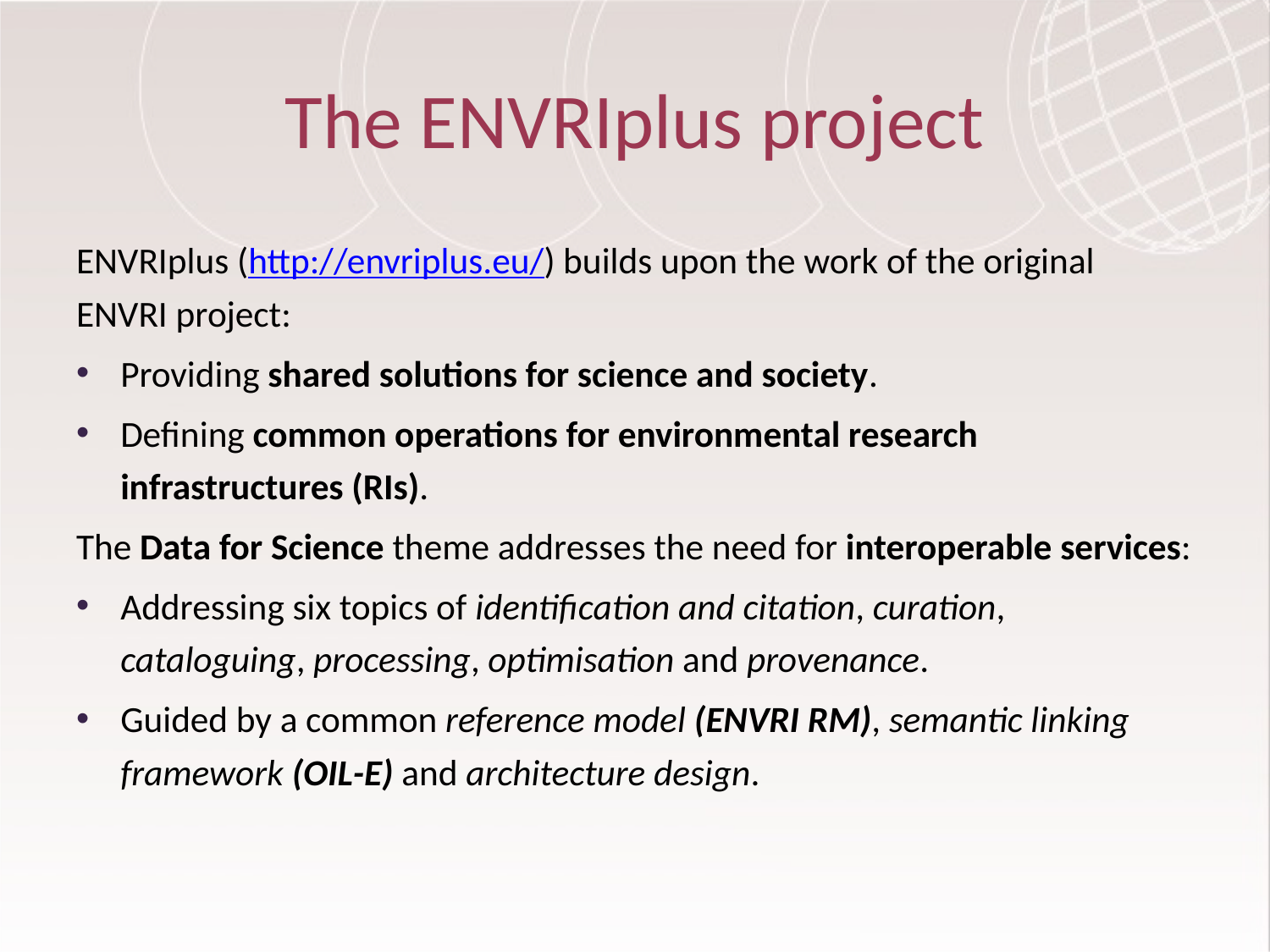

# The ENVRIplus project
ENVRIplus (http://envriplus.eu/) builds upon the work of the original ENVRI project:
Providing shared solutions for science and society.
Defining common operations for environmental research infrastructures (RIs).
The Data for Science theme addresses the need for interoperable services:
Addressing six topics of identification and citation, curation, cataloguing, processing, optimisation and provenance.
Guided by a common reference model (ENVRI RM), semantic linking framework (OIL-E) and architecture design.